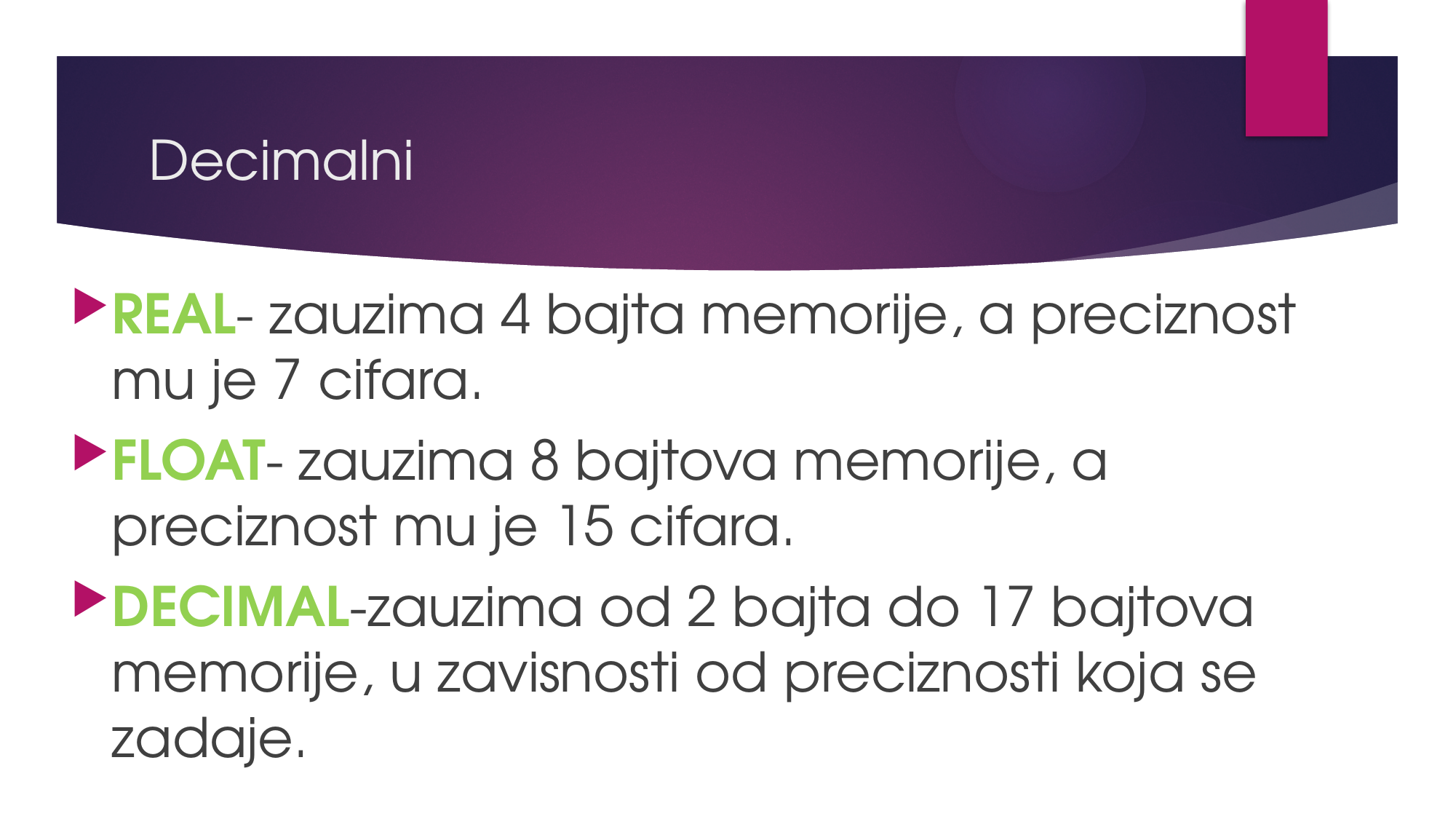

# Decimalni
REAL- zauzima 4 bajta memorije, a preciznost mu je 7 cifara.
FLOAT- zauzima 8 bajtova memorije, a preciznost mu je 15 cifara.
DECIMAL-zauzima od 2 bajta do 17 bajtova memorije, u zavisnosti od preciznosti koja se zadaje.